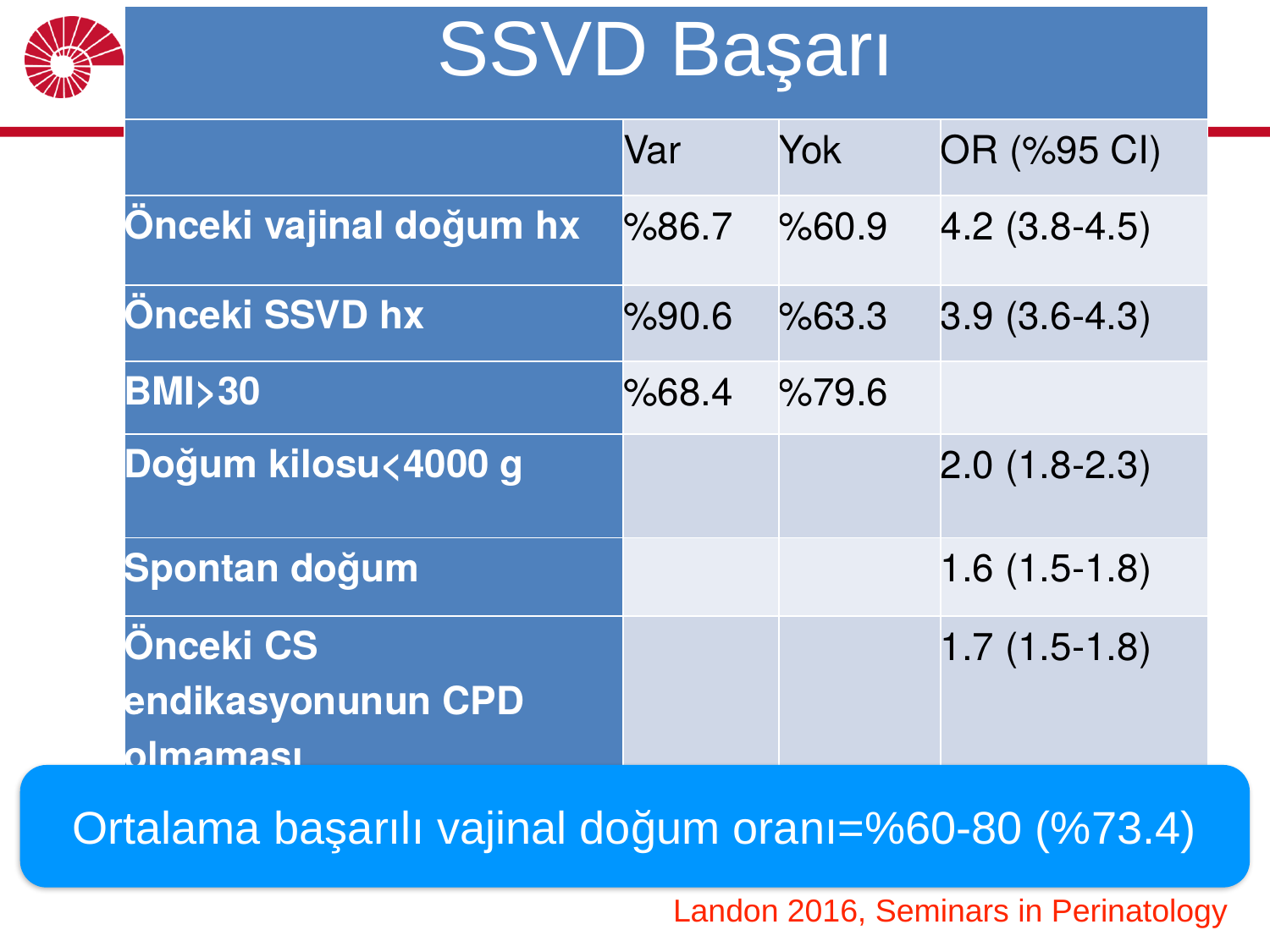

| SSVD Başarı |  |  |  |
| --- | --- | --- | --- |
|  | Var | Yok | OR (%95 CI) |
| Önceki vajinal doğum hx | %86.7 | %60.9 | 4.2 (3.8-4.5) |
| Önceki SSVD hx | %90.6 | %63.3 | 3.9 (3.6-4.3) |
| BMI>30 | %68.4 | %79.6 |  |
| Doğum kilosu<4000 g |  |  | 2.0 (1.8-2.3) |
| Spontan doğum |  |  | 1.6 (1.5-1.8) |
| Önceki CS endikasyonunun CPD olmaması |  |  | 1.7 (1.5-1.8) |
Ortalama başarılı vajinal doğum oranı=%60-80 (%73.4)
Landon 2016, Seminars in Perinatology